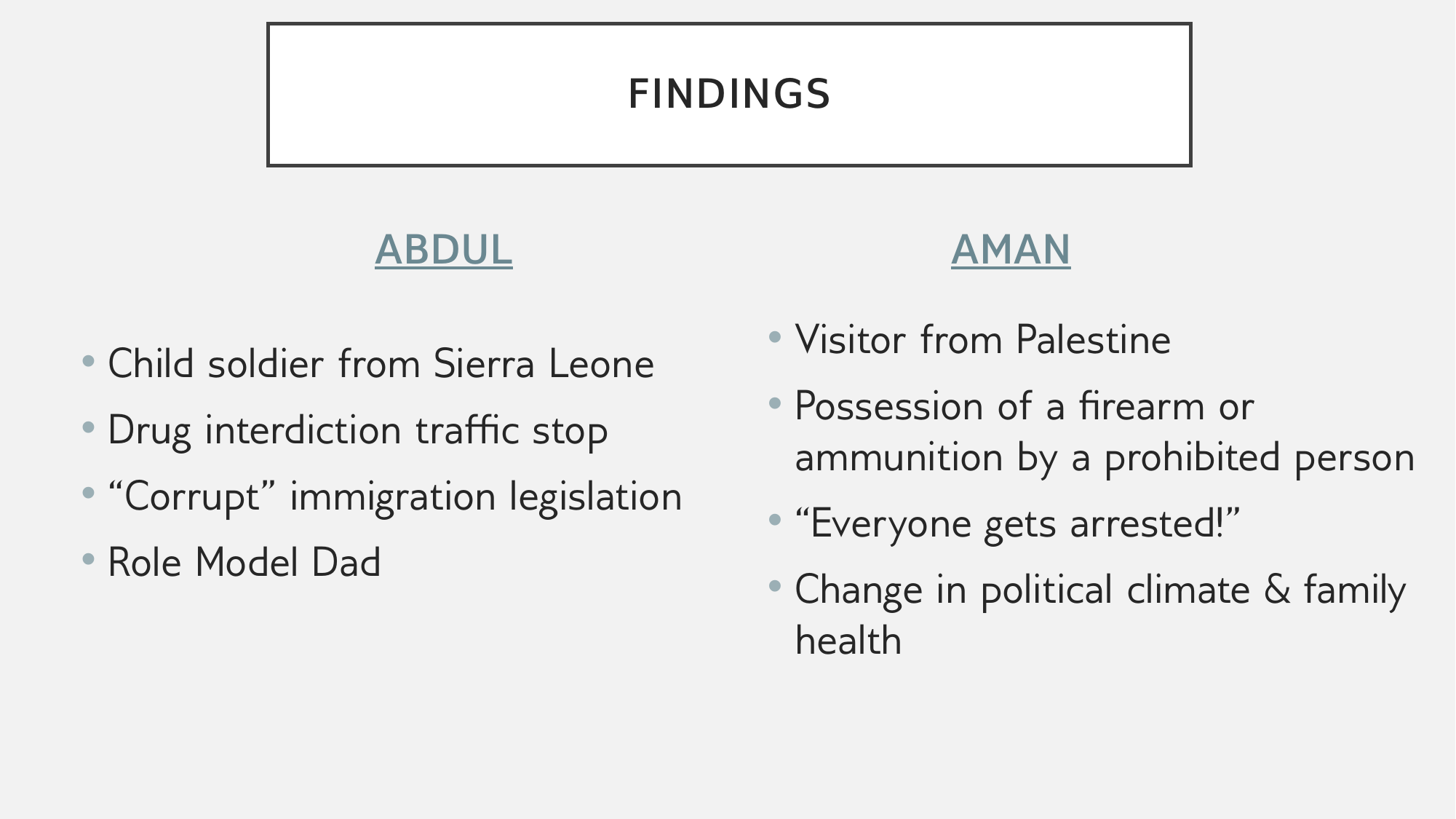

# Findings
Abdul
Aman
Visitor from Palestine
Possession of a firearm or ammunition by a prohibited person
“Everyone gets arrested!”
Change in political climate & family health

Child soldier from Sierra Leone
Drug interdiction traffic stop
“Corrupt” immigration legislation
Role Model Dad